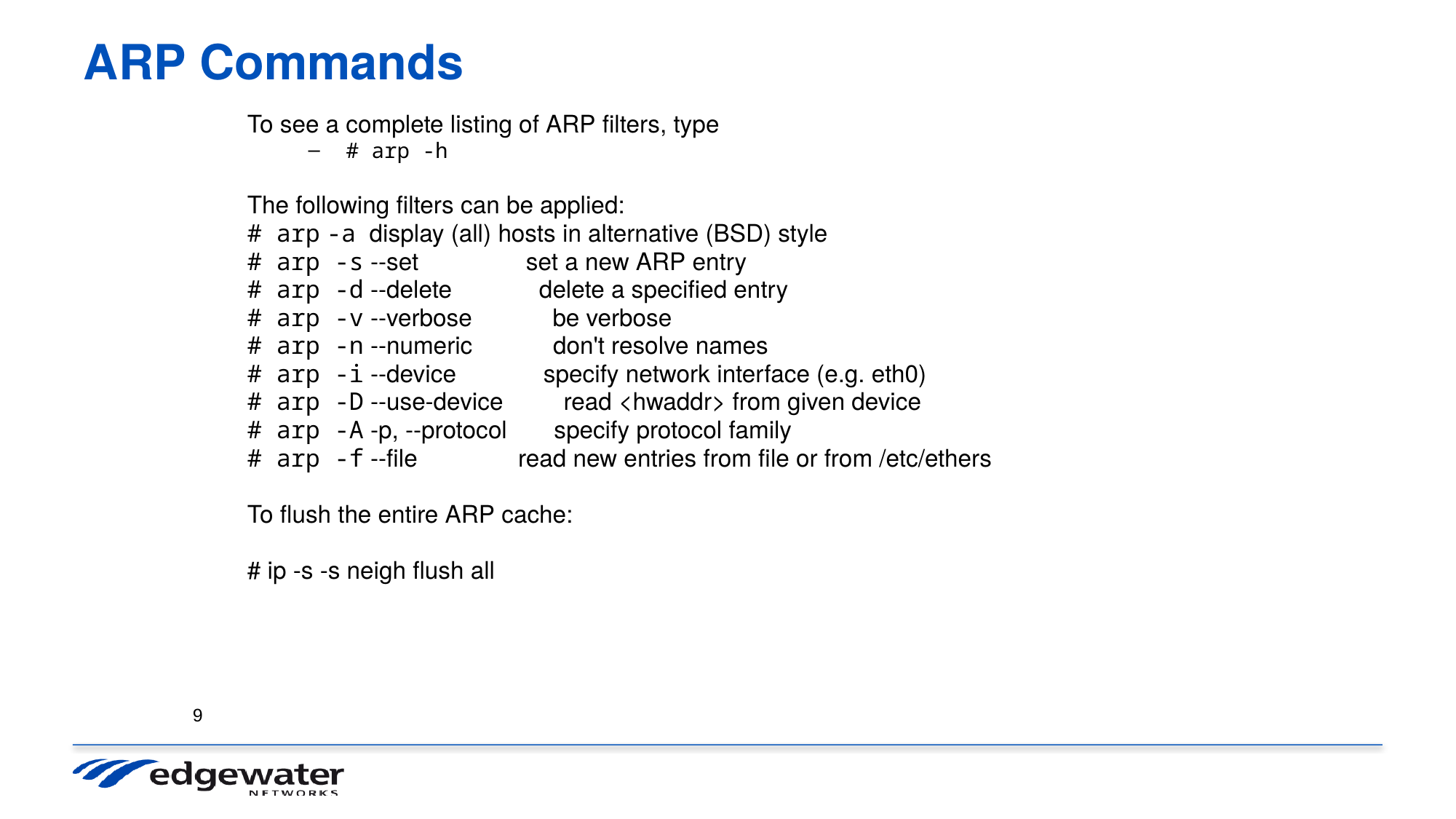

ARP Commands
To see a complete listing of ARP filters, type
# arp -h

The following filters can be applied:
# arp -a  display (all) hosts in alternative (BSD) style
# arp -s --set                set a new ARP entry
# arp -d --delete             delete a specified entry
# arp -v --verbose            be verbose
# arp -n --numeric            don't resolve names
# arp -i --device             specify network interface (e.g. eth0)
# arp -D --use-device         read <hwaddr> from given device
# arp -A -p, --protocol       specify protocol family
# arp -f --file               read new entries from file or from /etc/ethers

To flush the entire ARP cache:

# ip -s -s neigh flush all

9